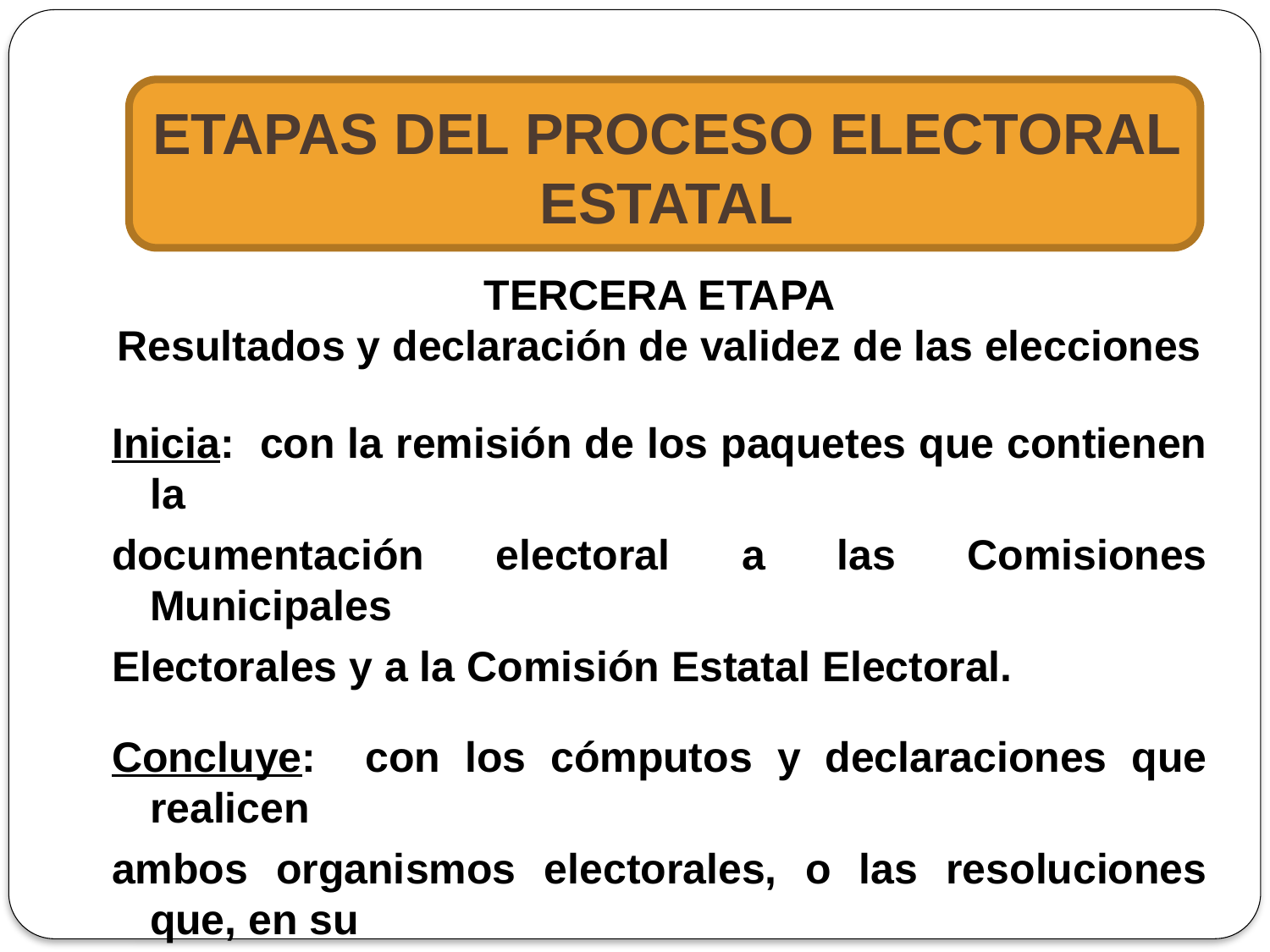

# ETAPAS DEL PROCESO ELECTORAL ESTATAL

TERCERA ETAPA
Resultados y declaración de validez de las elecciones

Inicia:  con la remisión de los paquetes que contienen la
documentación electoral a las Comisiones Municipales
Electorales y a la Comisión Estatal Electoral.

Concluye:  con los cómputos y declaraciones que realicen
ambos organismos electorales, o las resoluciones que, en su
caso, emita el Tribunal Electoral del Estado, una vez que
causen ejecutoria.